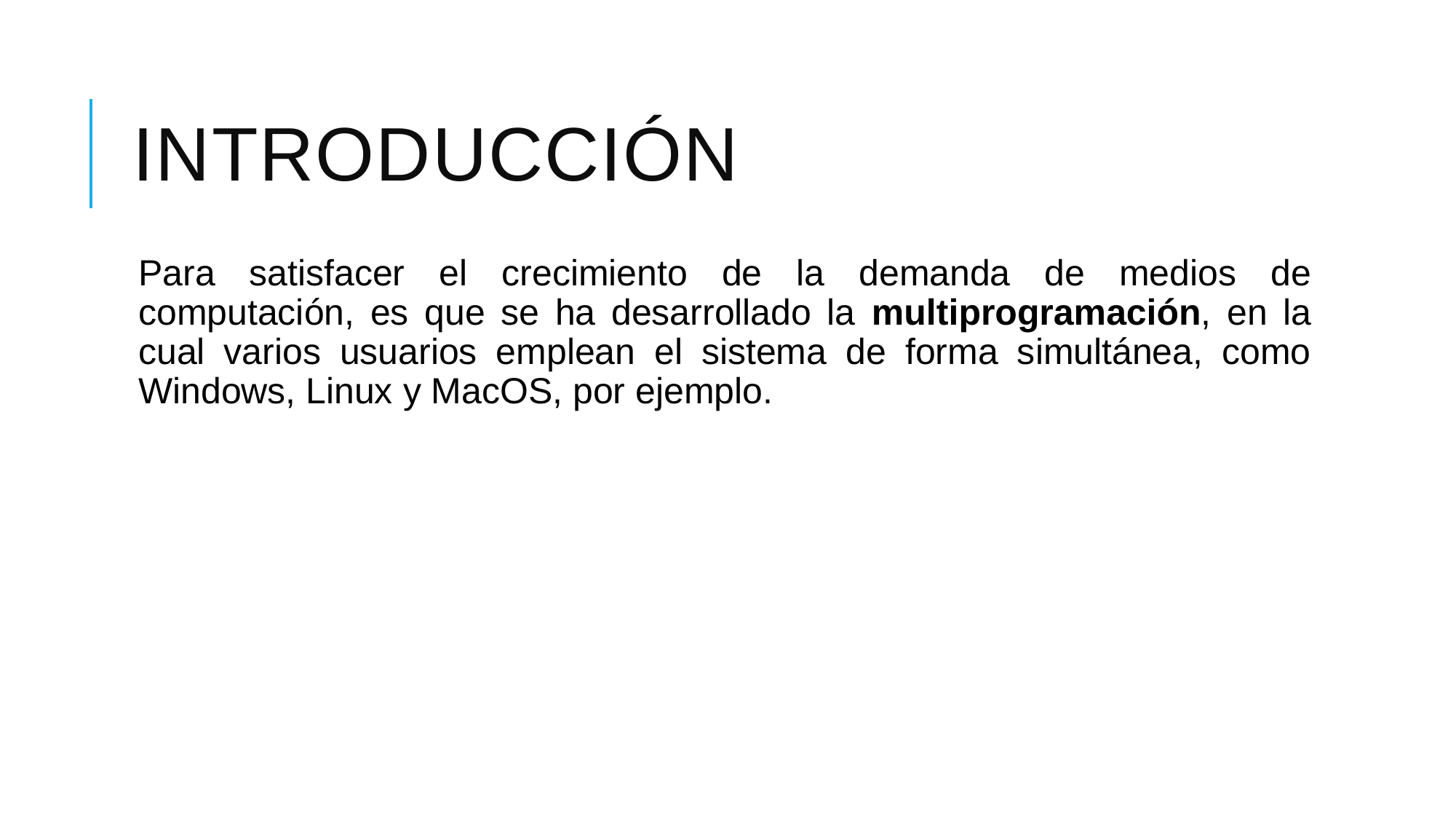

# introducción
Para satisfacer el crecimiento de la demanda de medios de computación, es que se ha desarrollado la multiprogramación, en la cual varios usuarios emplean el sistema de forma simultánea, como Windows, Linux y MacOS, por ejemplo.